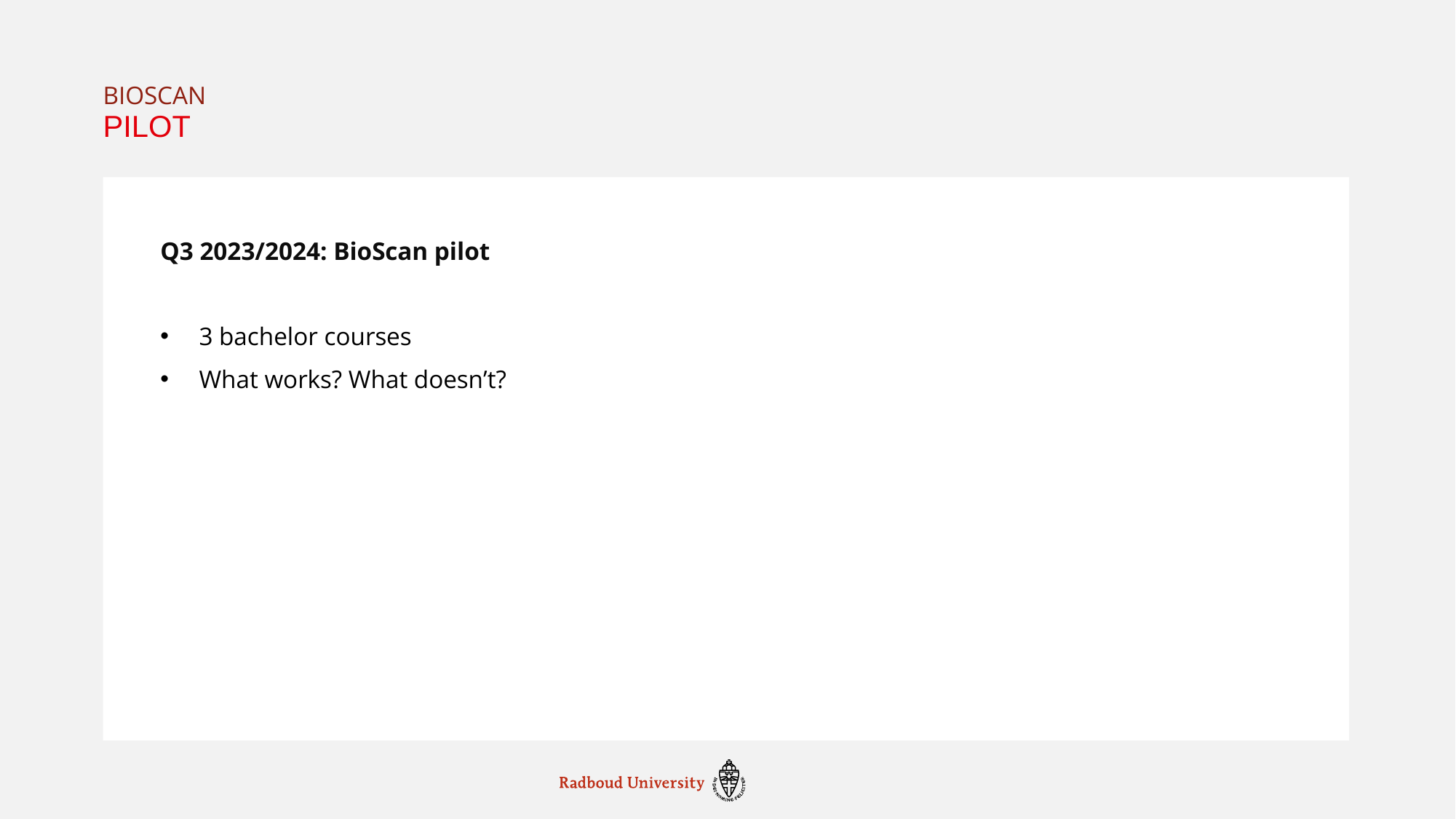

bioscan
# PiloT
Q3 2023/2024: BioScan pilot

3 bachelor courses
What works? What doesn’t?